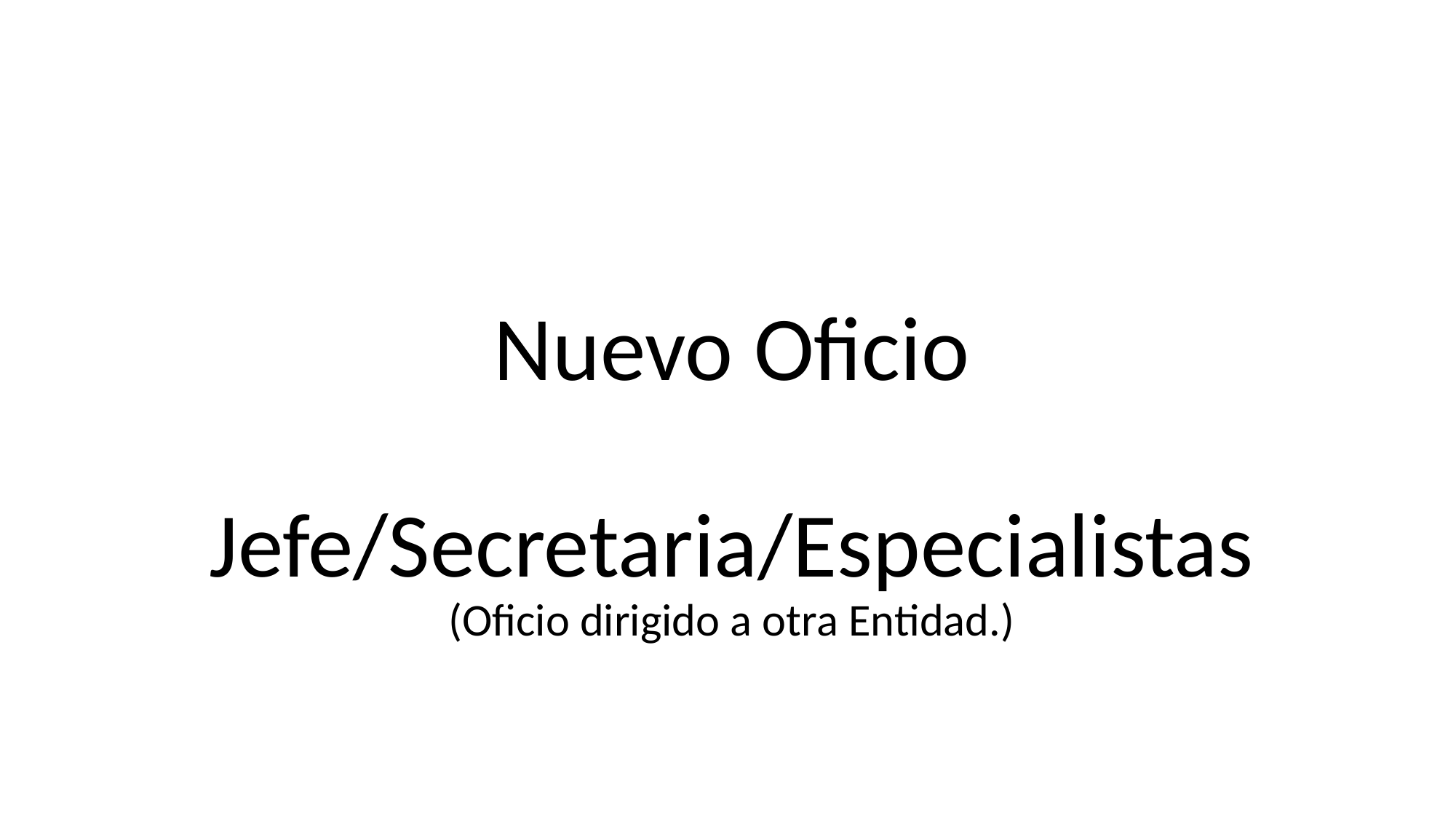

# Nuevo Oficio Jefe/Secretaria/Especialistas (Oficio dirigido a otra Entidad.)